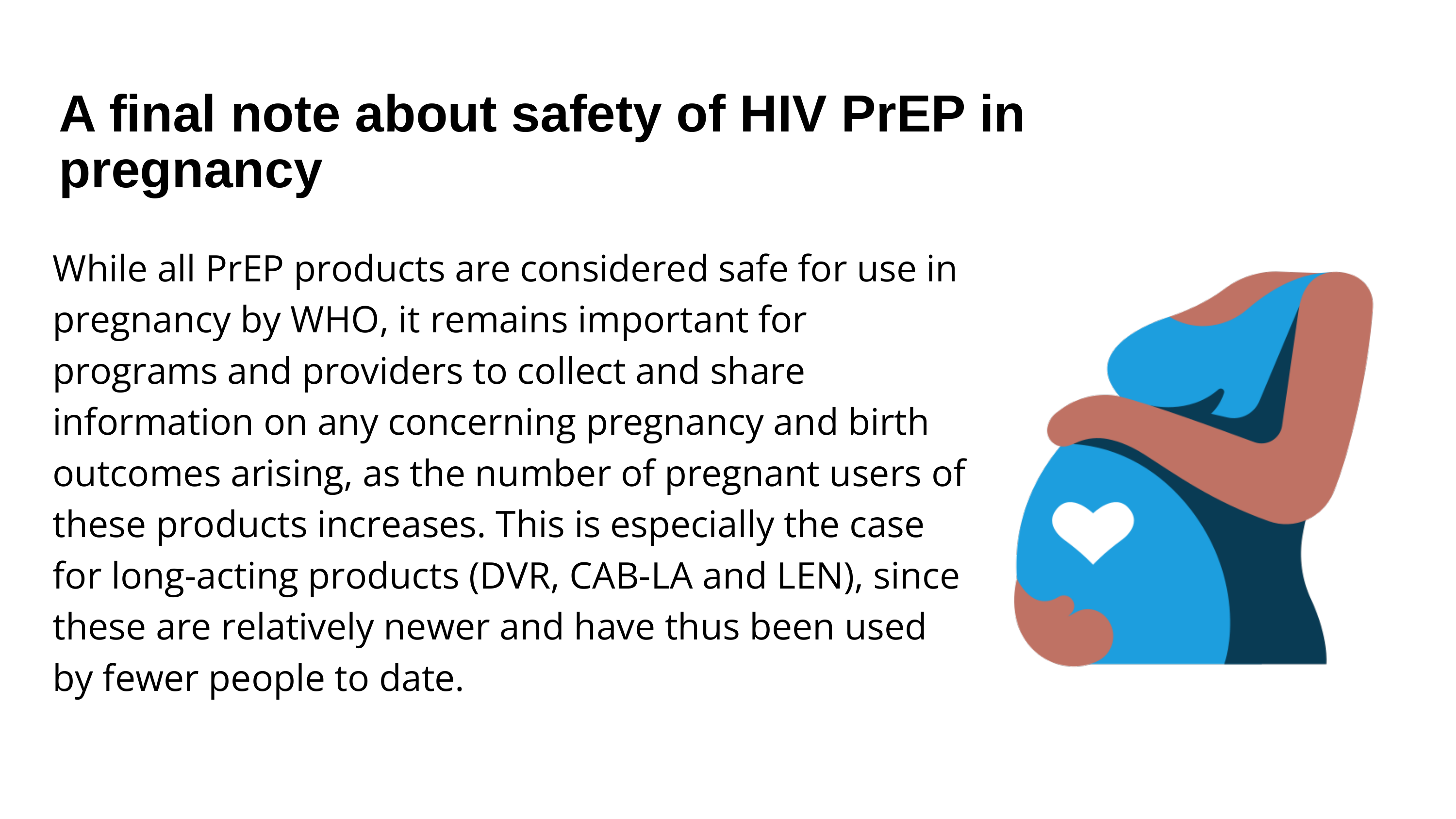

A final note about safety of HIV PrEP in pregnancy
While all PrEP products are considered safe for use in pregnancy by WHO, it remains important for programs and providers to collect and share information on any concerning pregnancy and birth outcomes arising, as the number of pregnant users of these products increases. This is especially the case for long-acting products (DVR, CAB-LA and LEN), since these are relatively newer and have thus been used by fewer people to date.